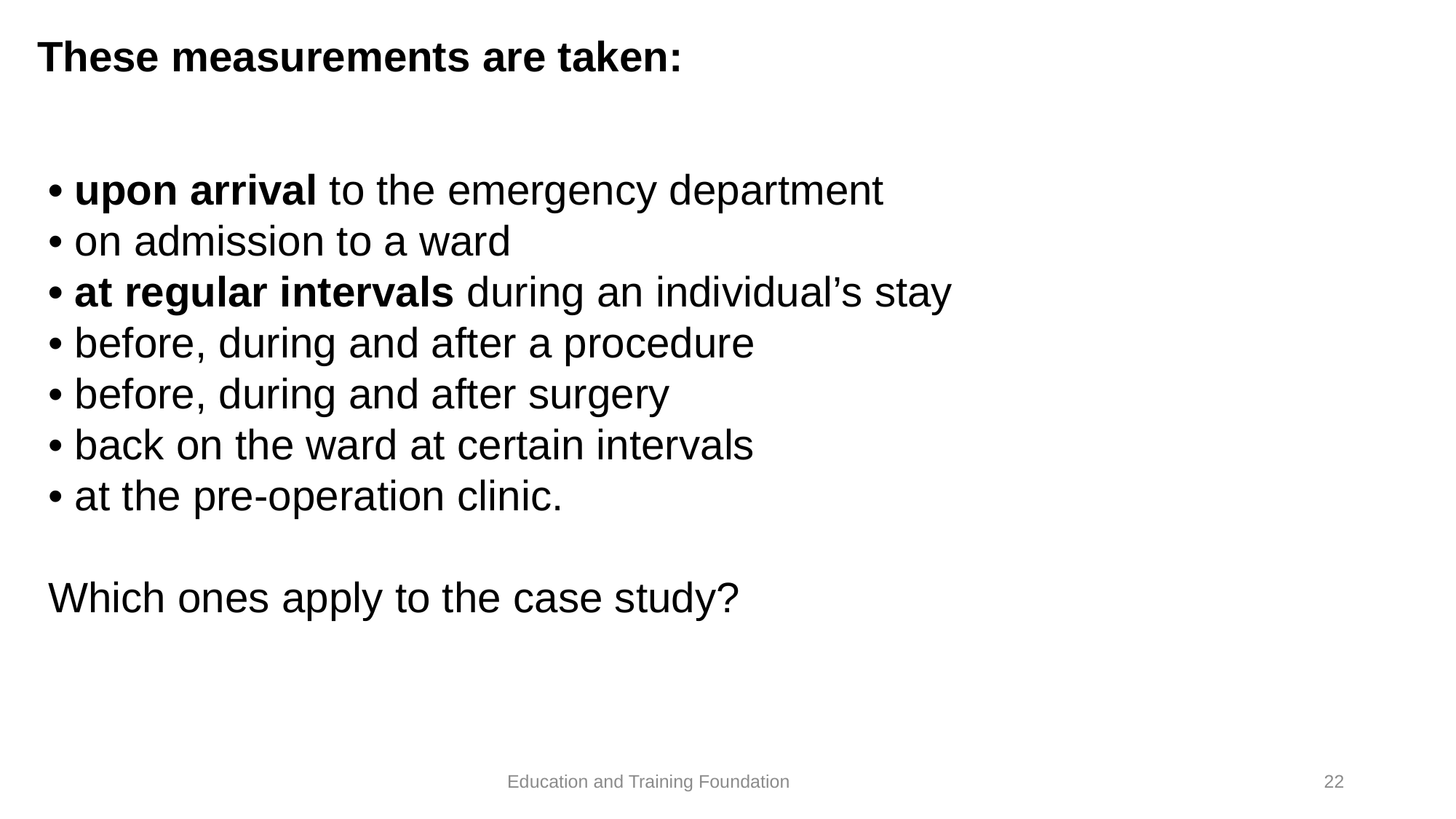

# These measurements are taken:
• upon arrival to the emergency department
• on admission to a ward
• at regular intervals during an individual’s stay
• before, during and after a procedure
• before, during and after surgery
• back on the ward at certain intervals
• at the pre-operation clinic.

Which ones apply to the case study?
22
Education and Training Foundation